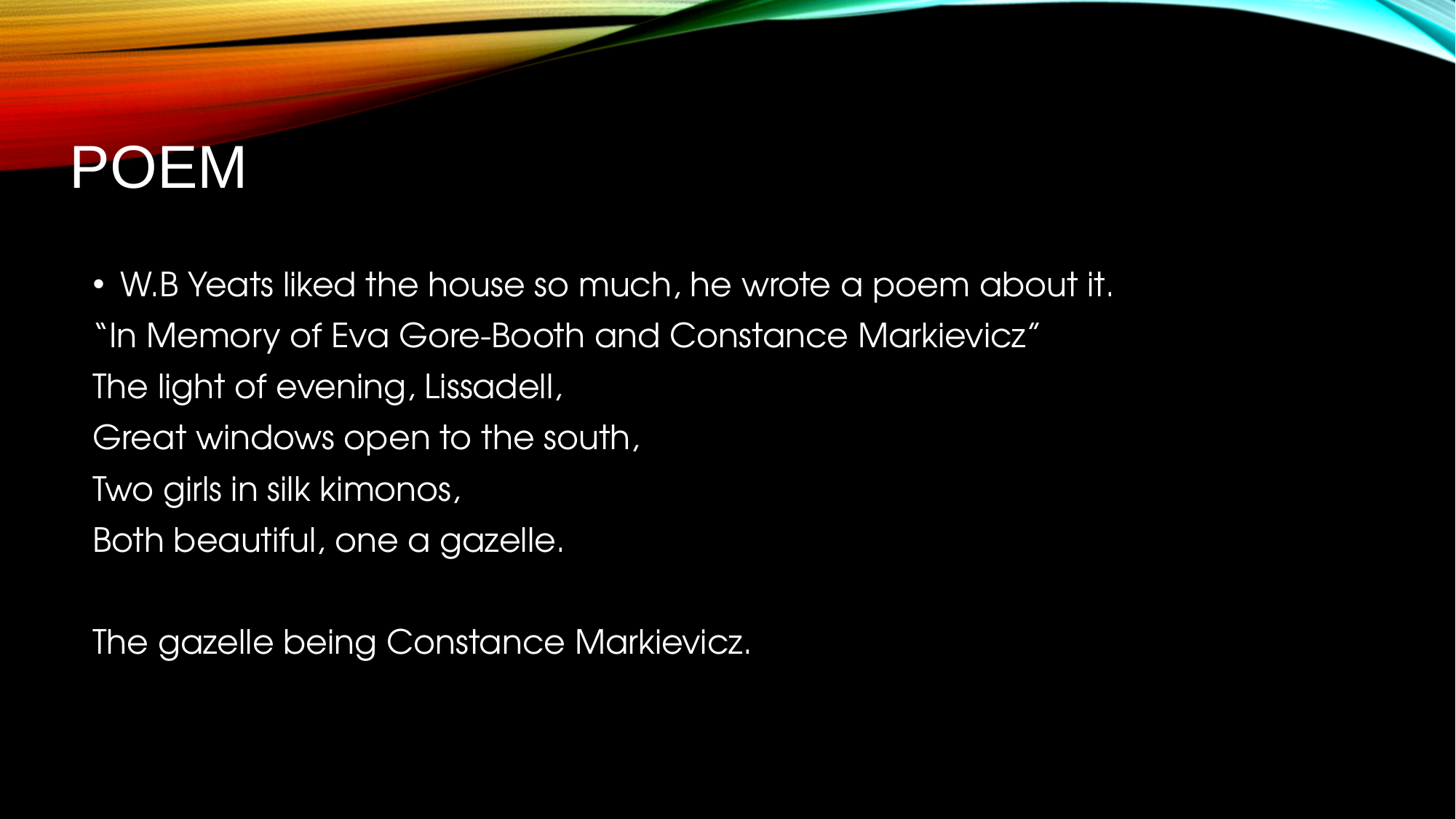

# poem
W.B Yeats liked the house so much, he wrote a poem about it.
“In Memory of Eva Gore-Booth and Constance Markievicz”
The light of evening, Lissadell,
Great windows open to the south,
Two girls in silk kimonos,
Both beautiful, one a gazelle.

The gazelle being Constance Markievicz.